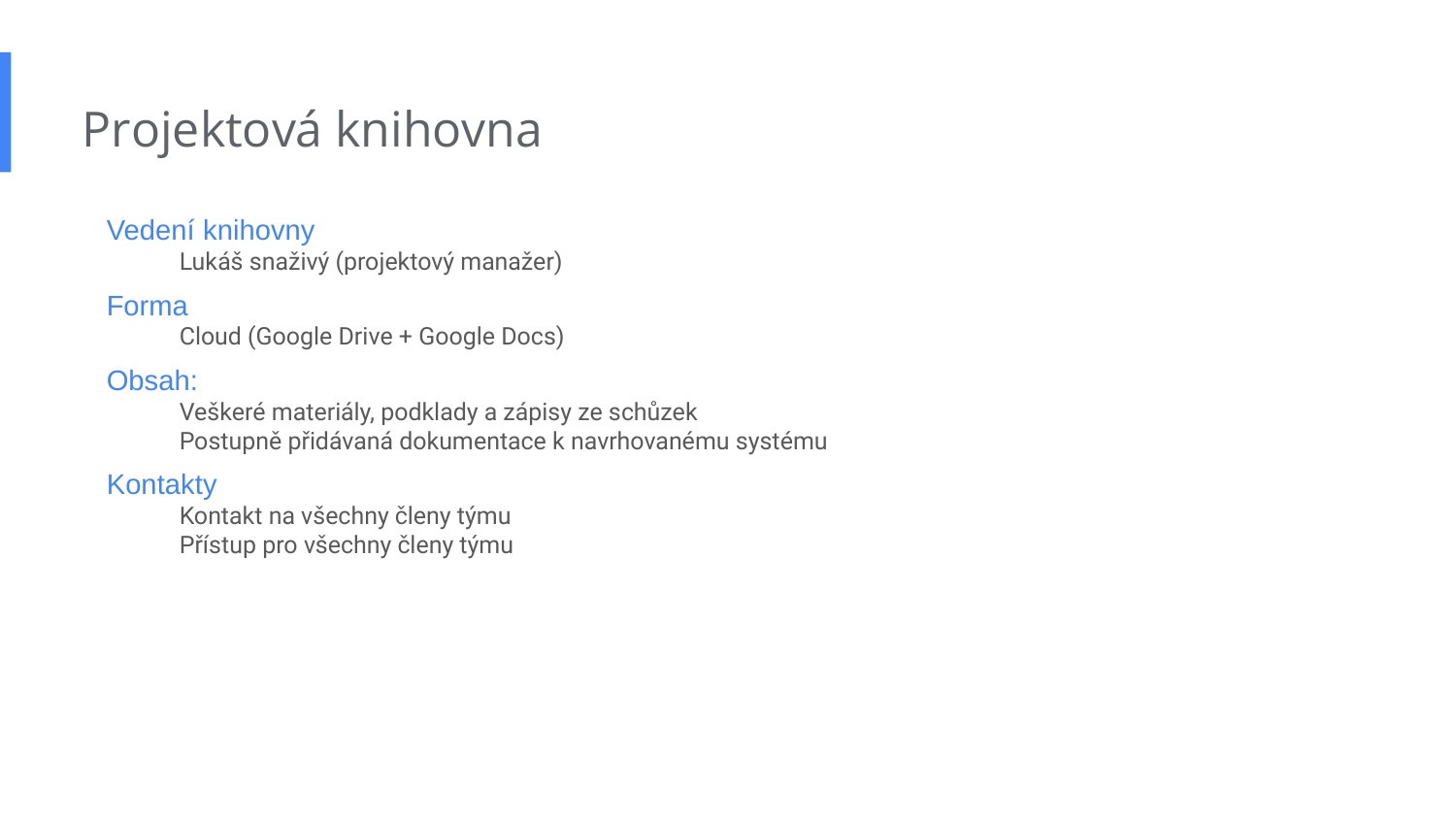

Projektová knihovna
Vedení knihovny
            Lukáš snaživý (projektový manažer)

Forma
            Cloud (Google Drive + Google Docs)

Obsah:
            Veškeré materiály, podklady a zápisy ze schůzek
Postupně přidávaná dokumentace k navrhovanému systému

Kontakty
            Kontakt na všechny členy týmu
Přístup pro všechny členy týmu